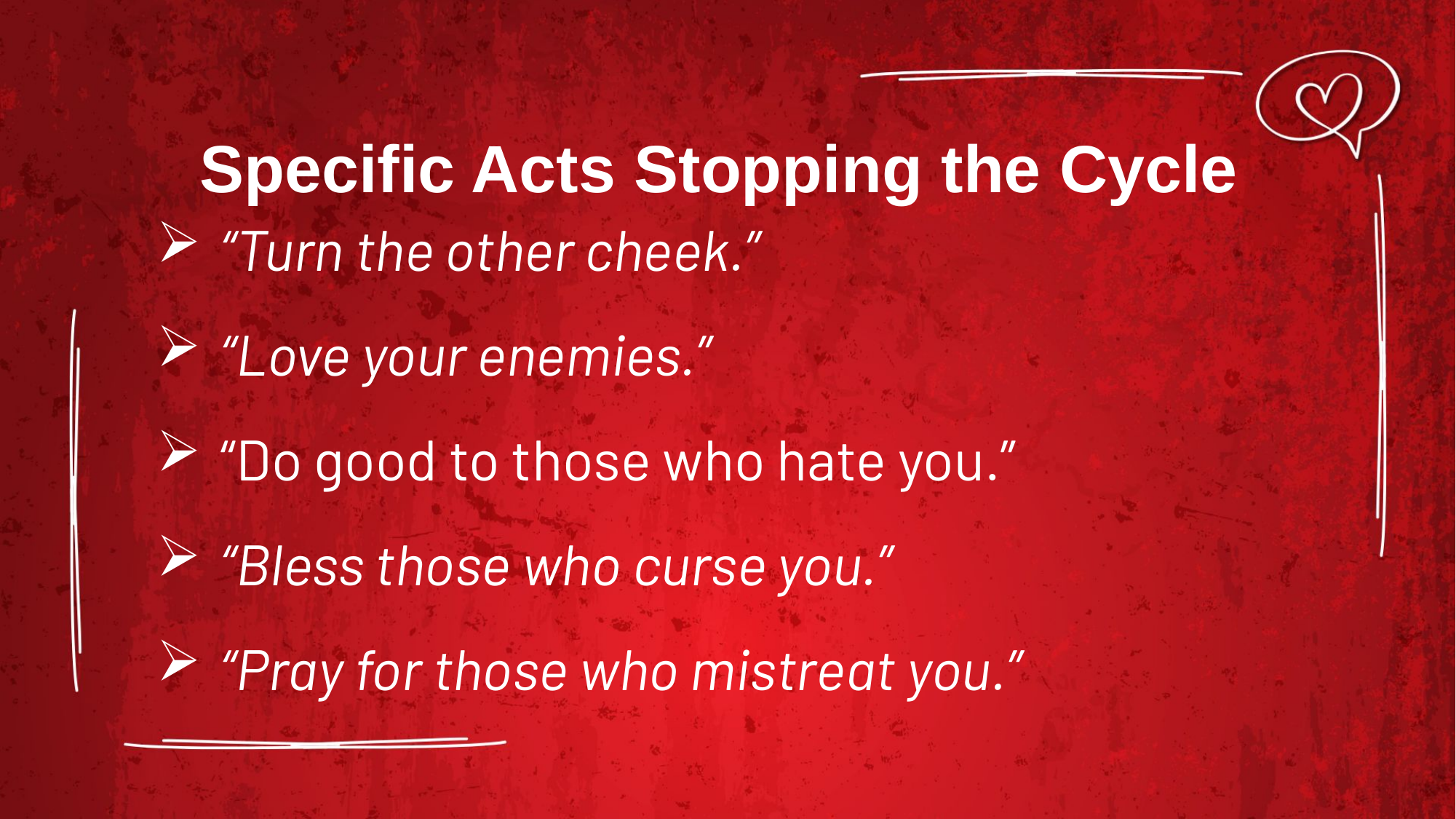

# Specific Acts Stopping the Cycle
“Turn the other cheek.”
“Love your enemies.”
“Do good to those who hate you.”
“Bless those who curse you.”
“Pray for those who mistreat you.”